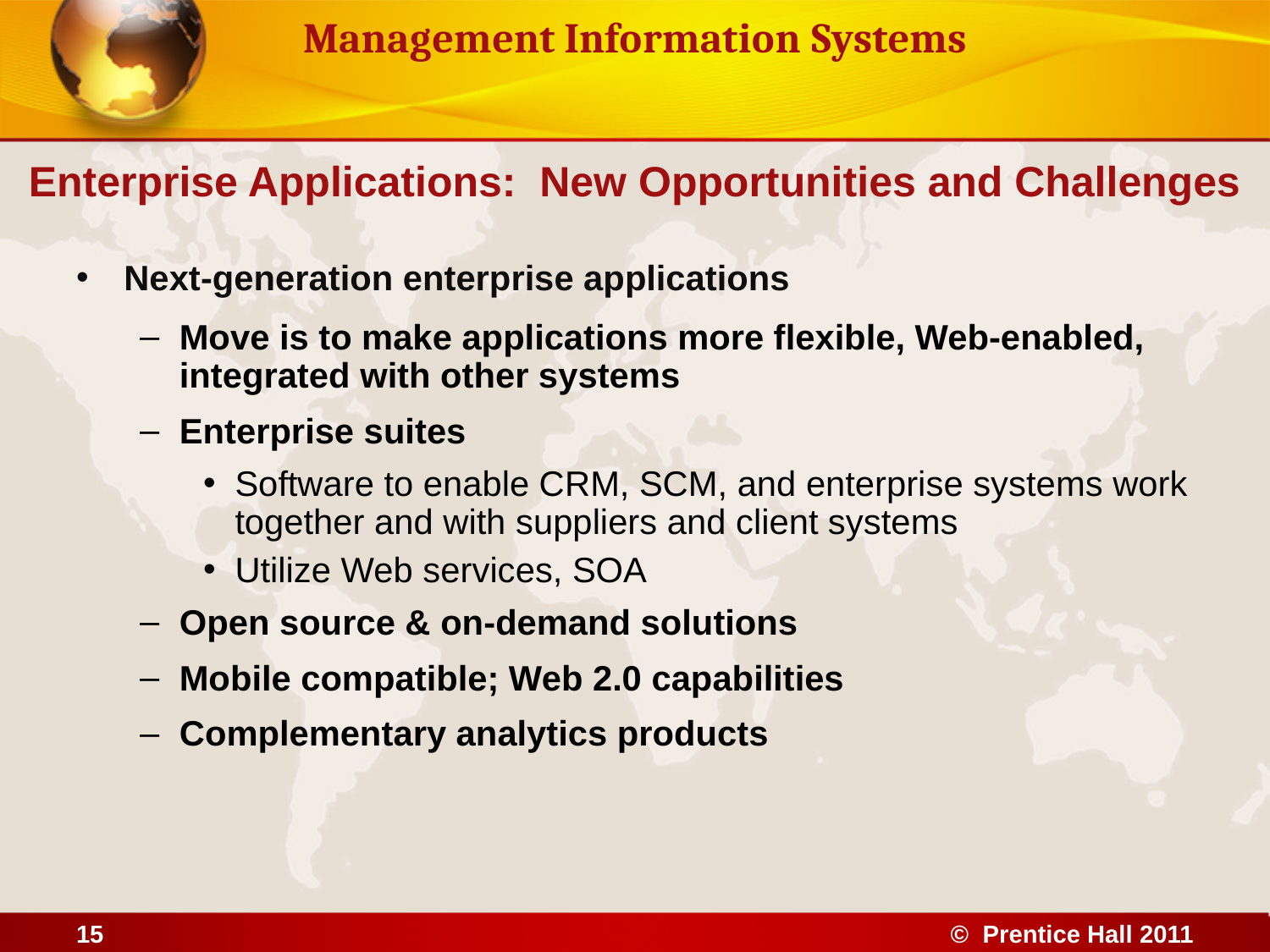

Enterprise Applications:  New Opportunities and Challenges
Next-generation enterprise applications
Move is to make applications more flexible, Web-enabled, integrated with other systems
Enterprise suites
Software to enable CRM, SCM, and enterprise systems work together and with suppliers and client systems
Utilize Web services, SOA
Open source & on-demand solutions
Mobile compatible; Web 2.0 capabilities
Complementary analytics products
15
©  Prentice Hall 2011